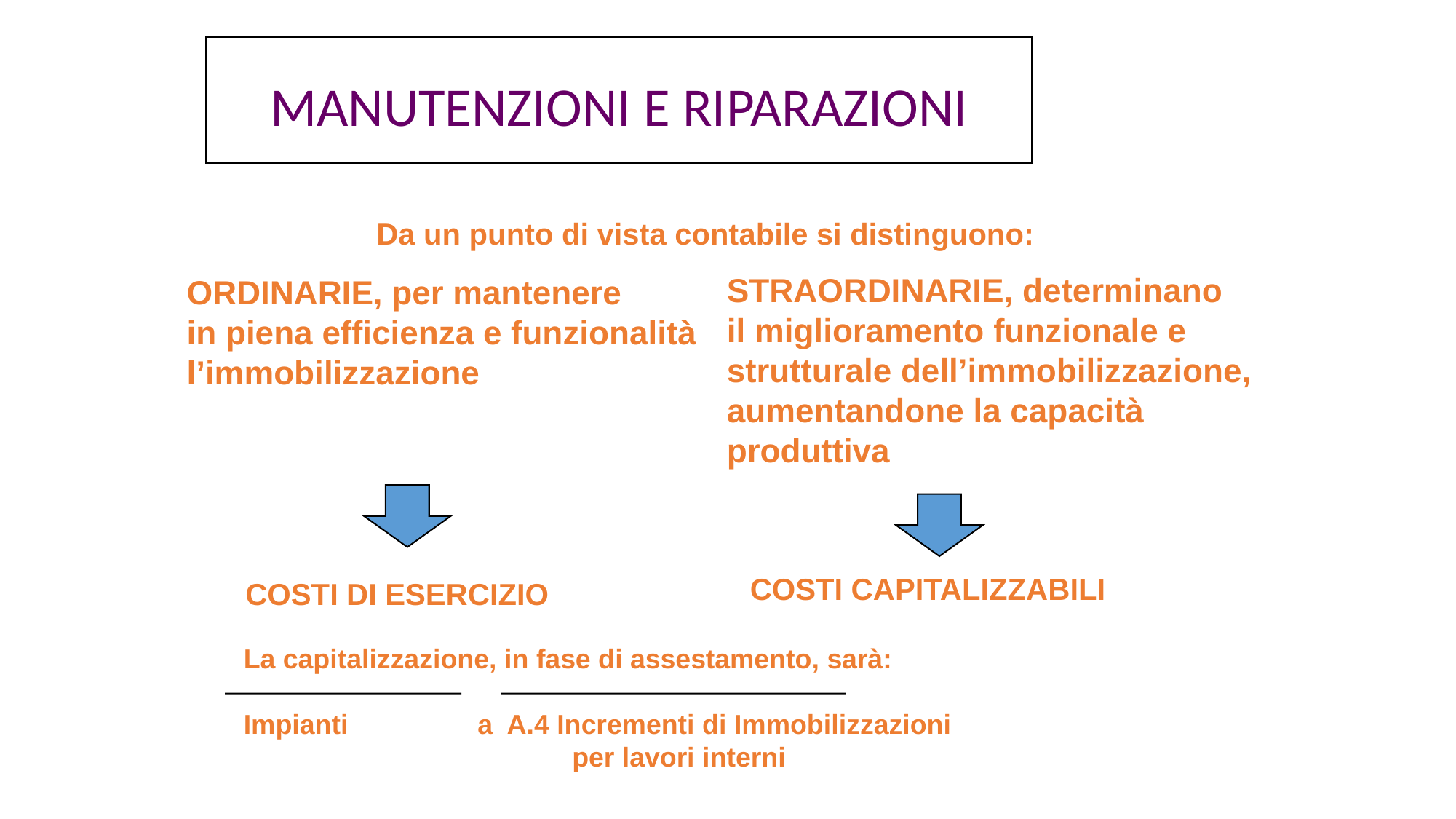

MANUTENZIONI E RIPARAZIONI

Da un punto di vista contabile si distinguono:
STRAORDINARIE, determinano
il miglioramento funzionale e strutturale dell’immobilizzazione, aumentandone la capacità produttiva
ORDINARIE, per mantenere
in piena efficienza e funzionalità l’immobilizzazione

COSTI CAPITALIZZABILI
COSTI DI ESERCIZIO
La capitalizzazione, in fase di assestamento, sarà:

Impianti                 a  A.4 Incrementi di Immobilizzazioni
                                           per lavori interni